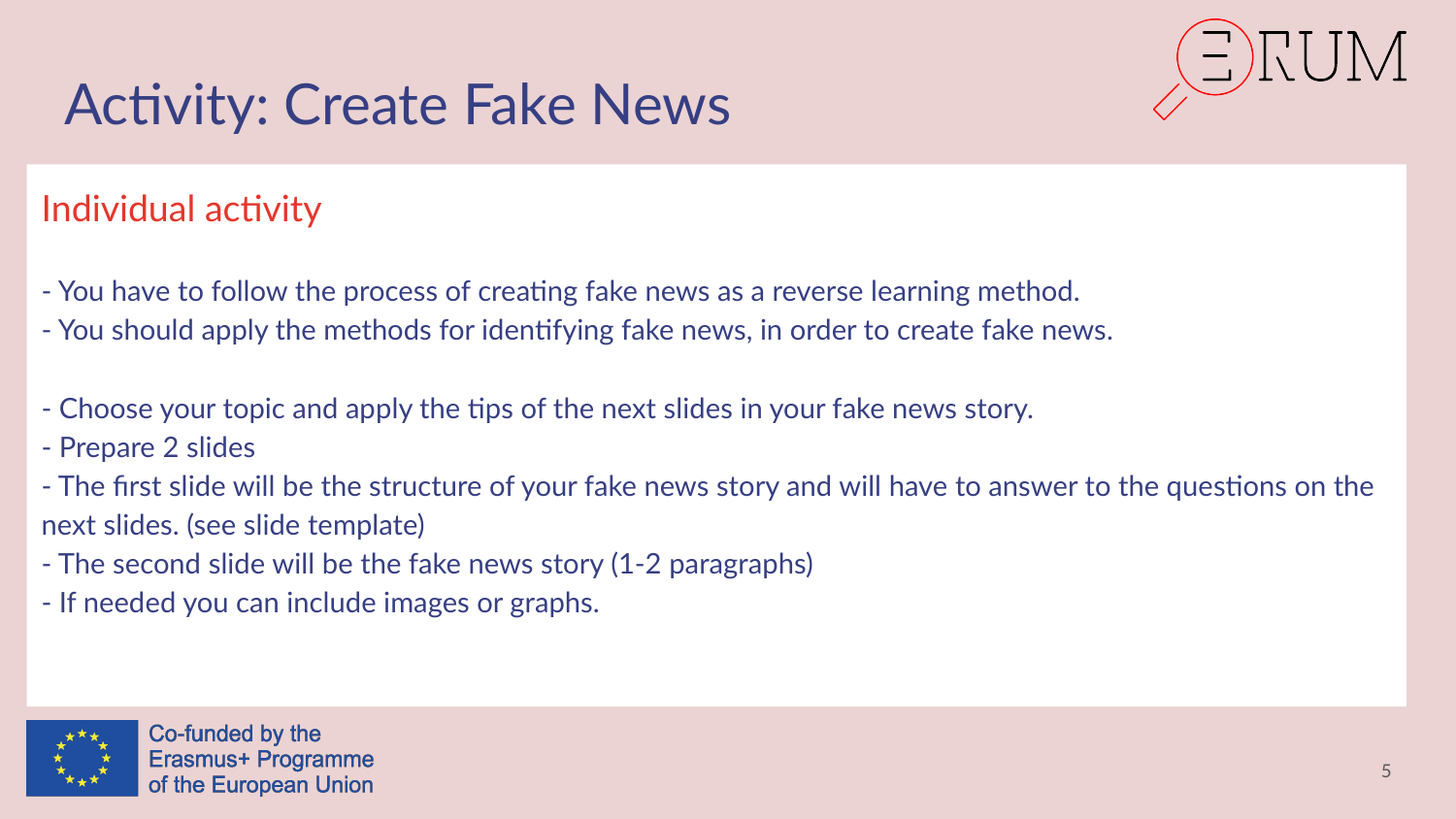

# Activity: Create Fake News
Individual activity

- You have to follow the process of creating fake news as a reverse learning method.
- You should apply the methods for identifying fake news, in order to create fake news.

- Choose your topic and apply the tips of the next slides in your fake news story.
- Prepare 2 slides
- The first slide will be the structure of your fake news story and will have to answer to the questions on the next slides. (see slide template)
- The second slide will be the fake news story (1-2 paragraphs)
- If needed you can include images or graphs.

5